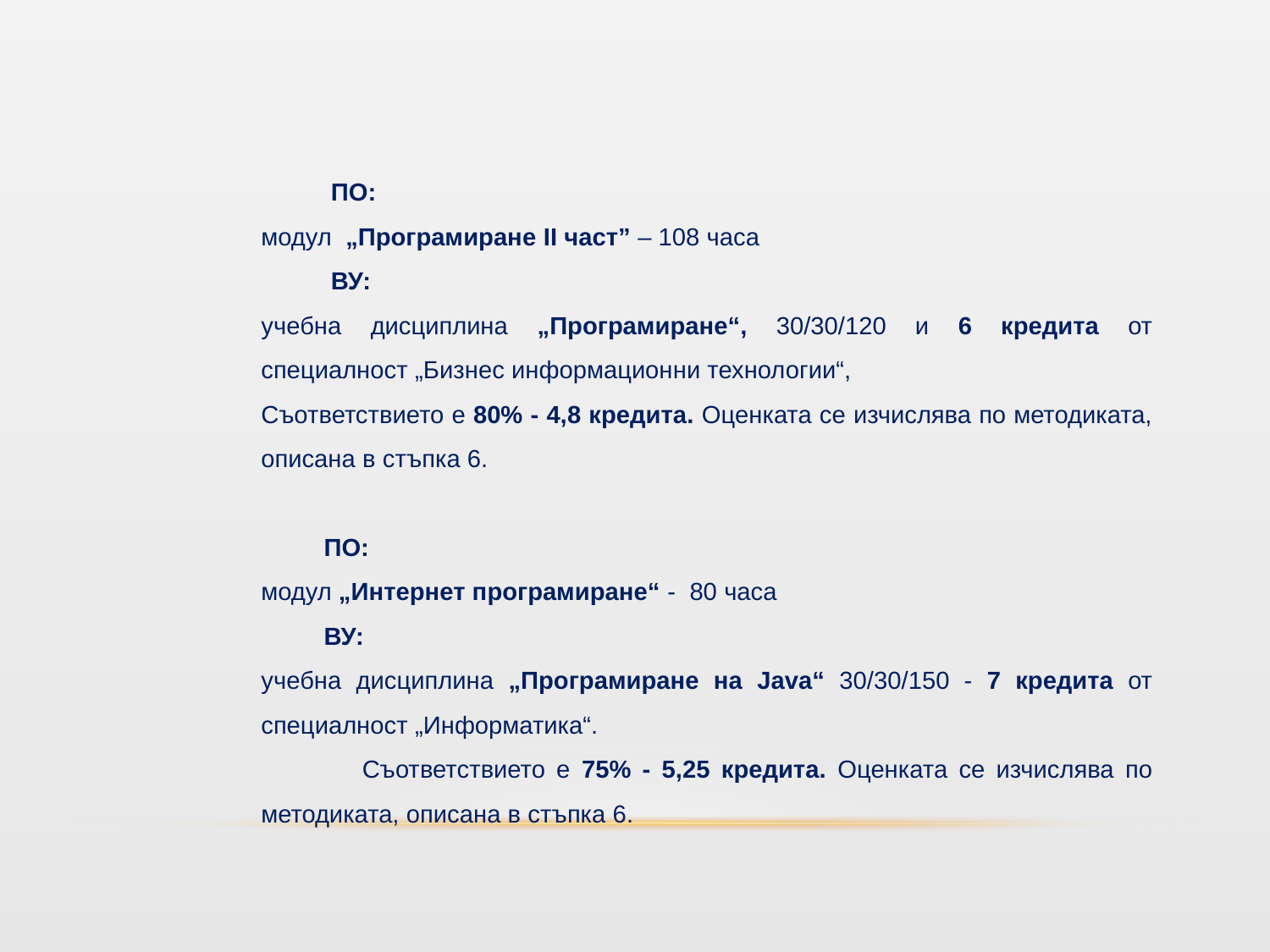

ПО:
модул  „Програмиране II част” – 108 часа
          ВУ:
учебна дисциплина „Програмиране“, 30/30/120 и 6 кредита от специалност „Бизнес информационни технологии“,
Съответствието е 80% - 4,8 кредита. Оценката се изчислява по методиката, описана в стъпка 6.

         ПО:
модул „Интернет програмиране“ -  80 часа
         ВУ:
учебна дисциплина „Програмиране на Java“ 30/30/150 - 7 кредита от специалност „Информатика“.
         Съответствието е 75% - 5,25 кредита. Оценката се изчислява по методиката, описана в стъпка 6.